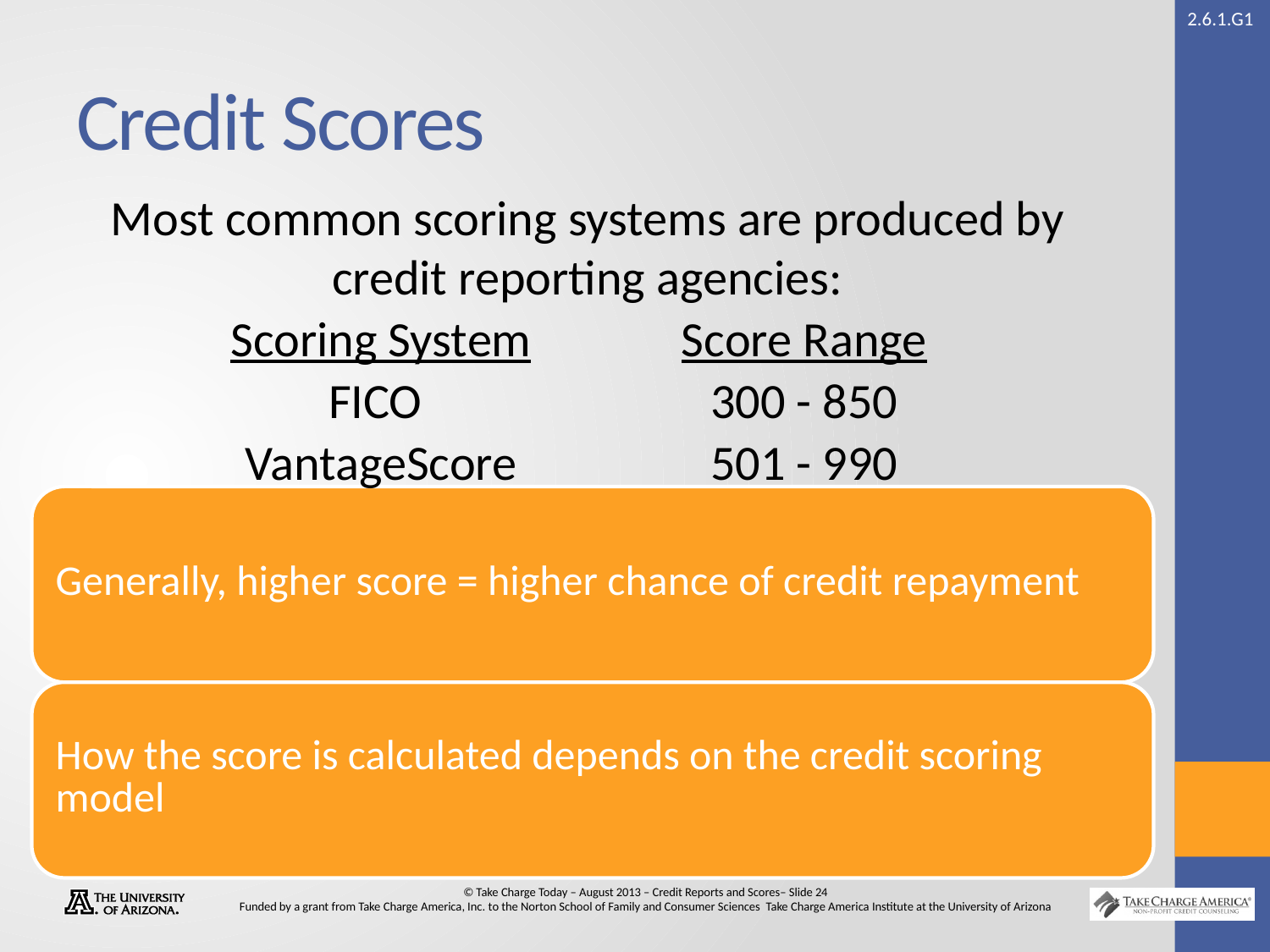

# Credit Scores
Most common scoring systems are produced by credit reporting agencies:
| Scoring System | Score Range |
| --- | --- |
| FICO | 300 - 850 |
| VantageScore | 501 - 990 |
Generally, higher score = higher chance of credit repayment
How the score is calculated depends on the credit scoring model